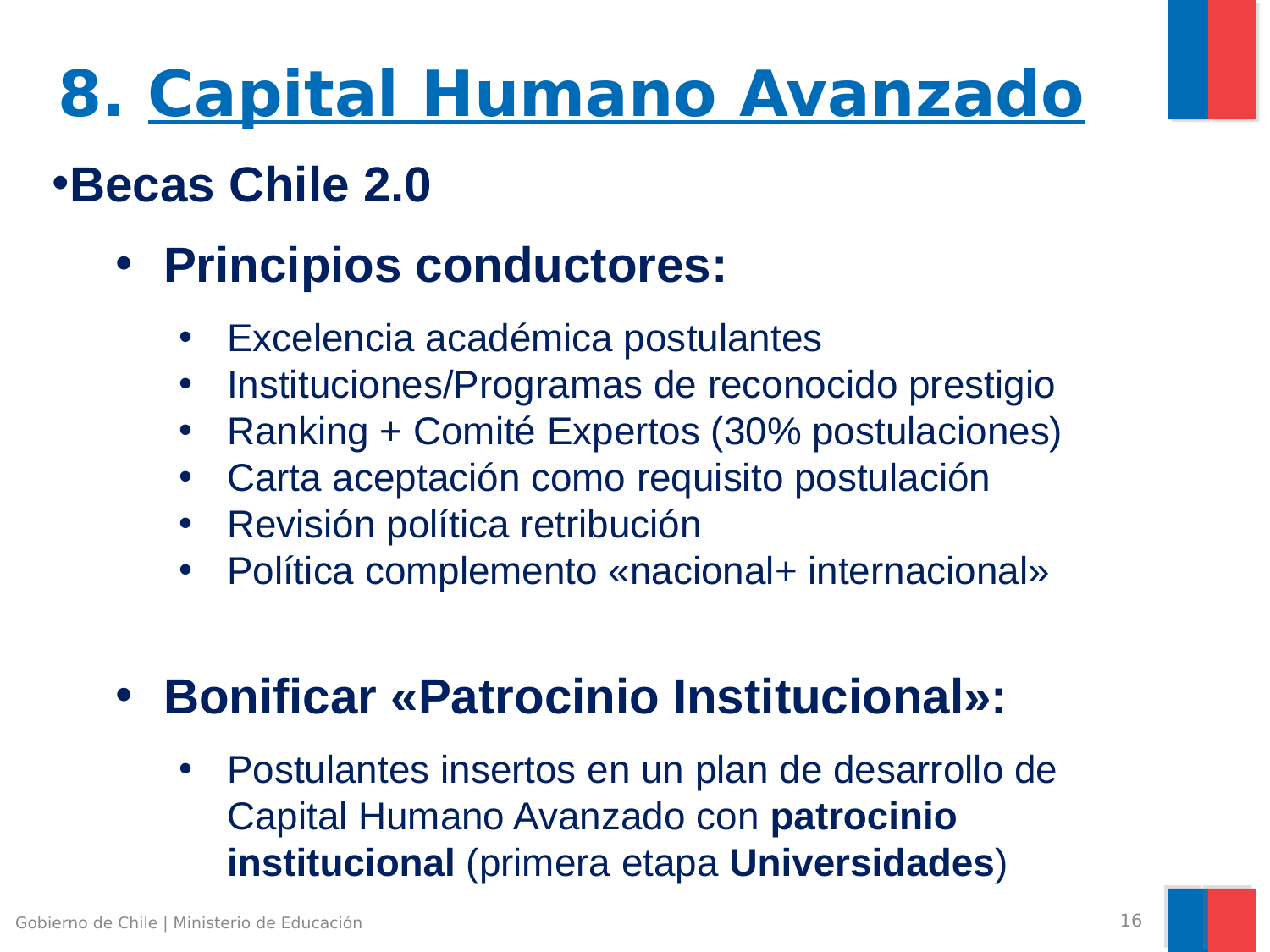

# 8. Capital Humano Avanzado
Becas Chile 2.0
Principios conductores:
Excelencia académica postulantes
Instituciones/Programas de reconocido prestigio
Ranking + Comité Expertos (30% postulaciones)
Carta aceptación como requisito postulación
Revisión política retribución
Política complemento «nacional+ internacional»

Bonificar «Patrocinio Institucional»:
Postulantes insertos en un plan de desarrollo de Capital Humano Avanzado con patrocinio institucional (primera etapa Universidades)
Gobierno de Chile | Ministerio de Educación
16